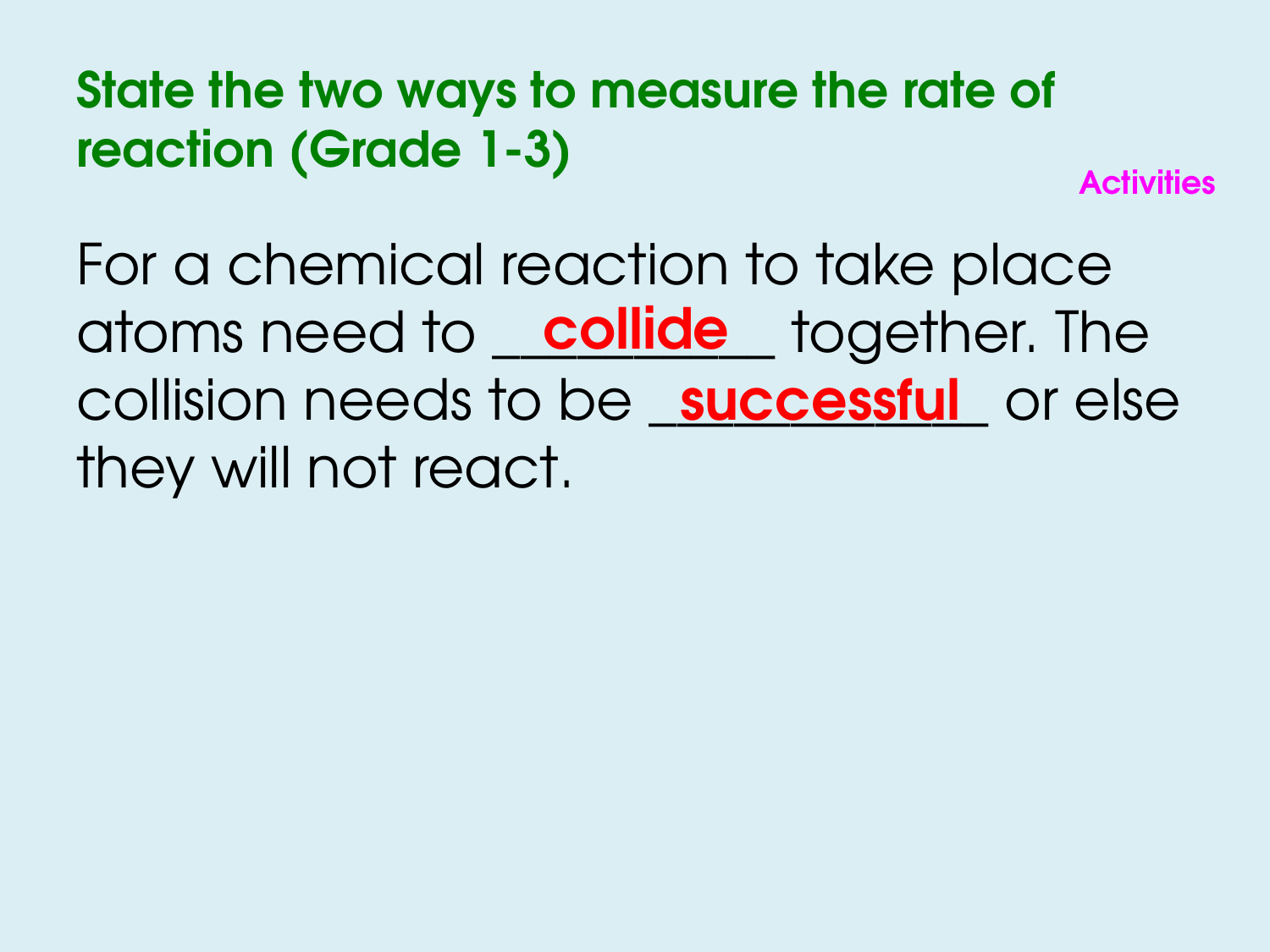

# State the two ways to measure the rate of reaction (Grade 1-3)
Activities
For a chemical reaction to take place atoms need to __________ together. The collision needs to be ____________ or else they will not react.
collide
successful